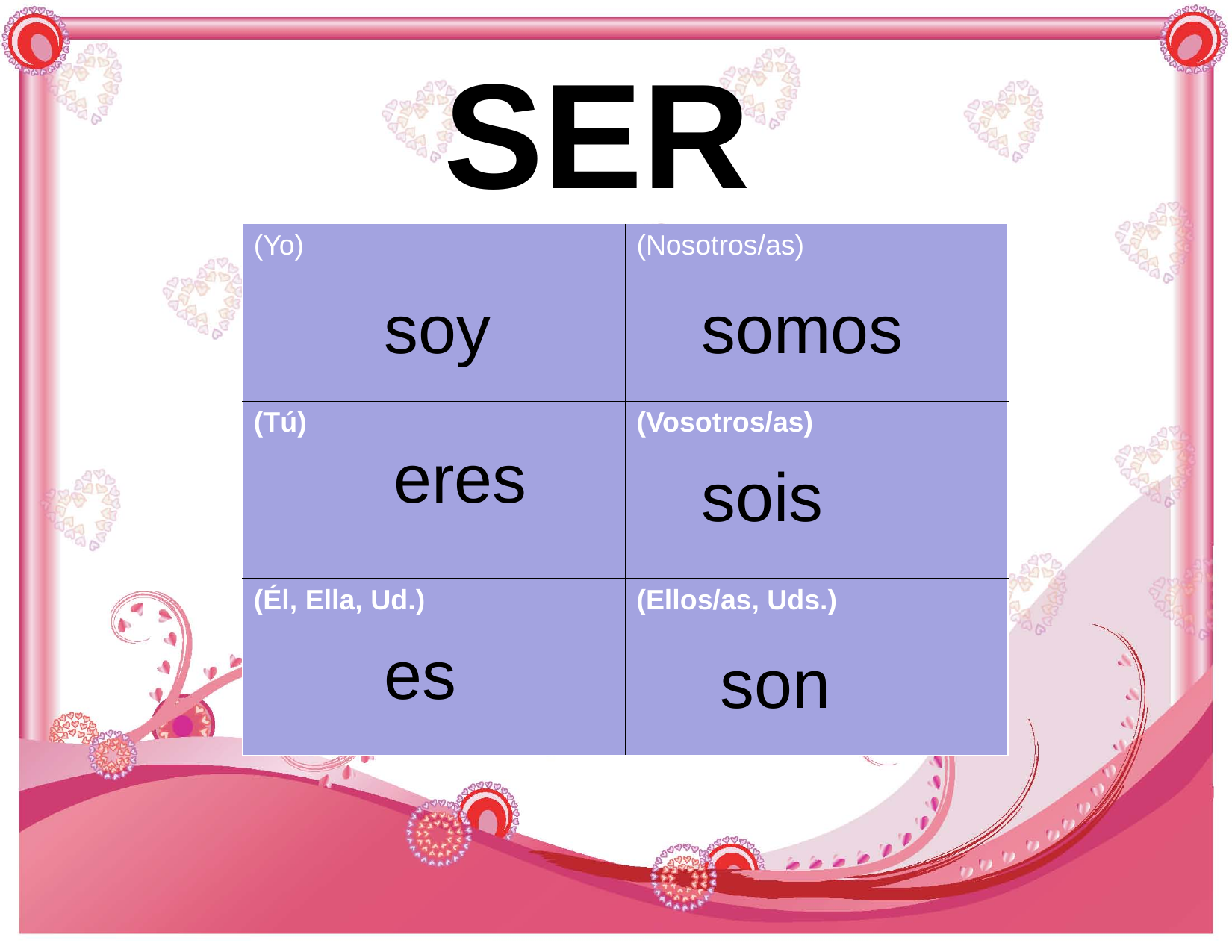

SER
#

| (Yo) | (Nosotros/as) |
| --- | --- |
| (Tú) | (Vosotros/as) |
| (Él, Ella, Ud.) | (Ellos/as, Uds.) |
soy
somos
eres
sois
es
son